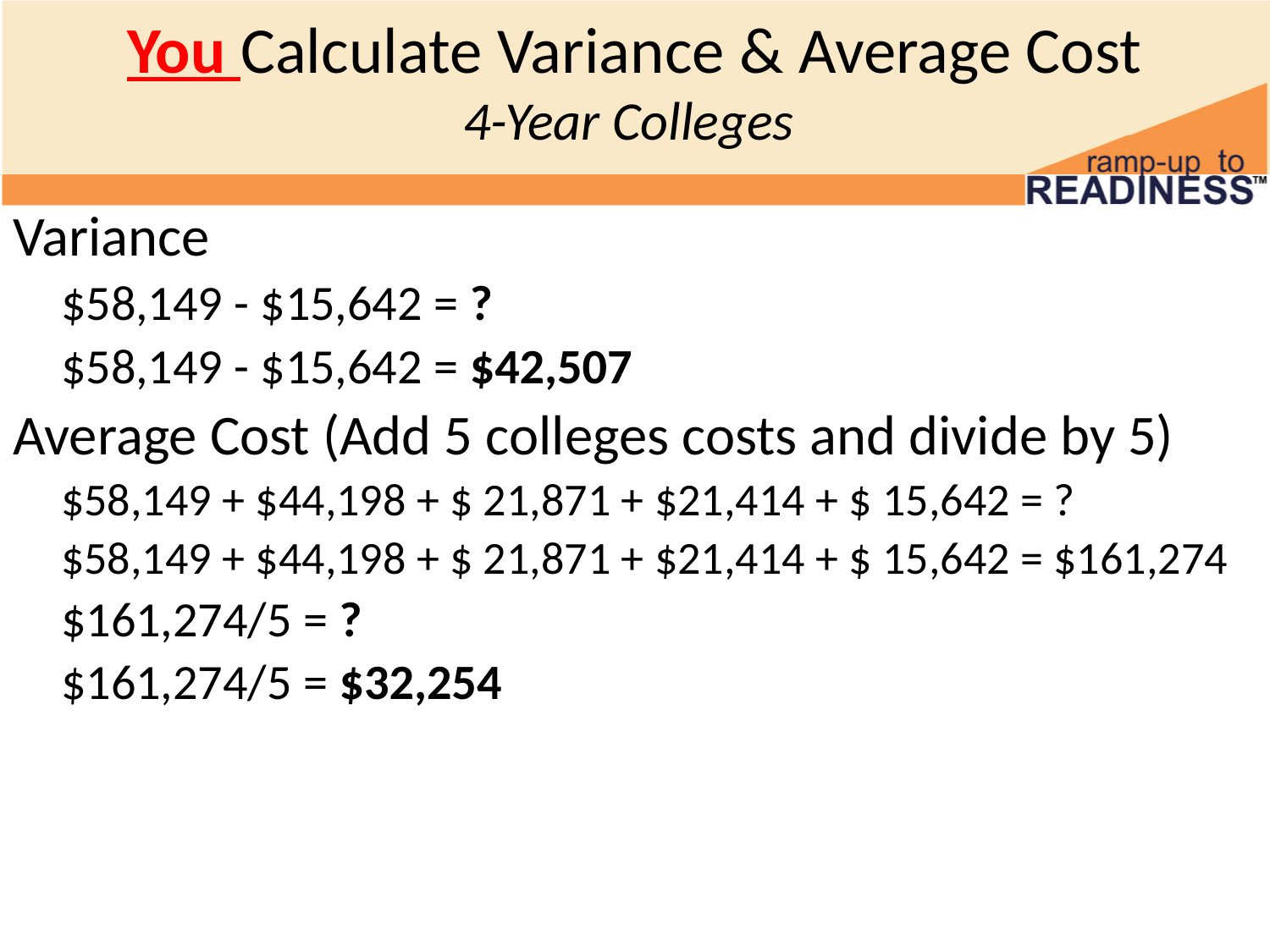

# You Calculate Variance & Average Cost 4-Year Colleges
Variance
$58,149 - $15,642 = ?
$58,149 - $15,642 = $42,507
Average Cost (Add 5 colleges costs and divide by 5)
$58,149 + $44,198 + $ 21,871 + $21,414 + $ 15,642 = ?
$58,149 + $44,198 + $ 21,871 + $21,414 + $ 15,642 = $161,274
$161,274/5 = ?
$161,274/5 = $32,254